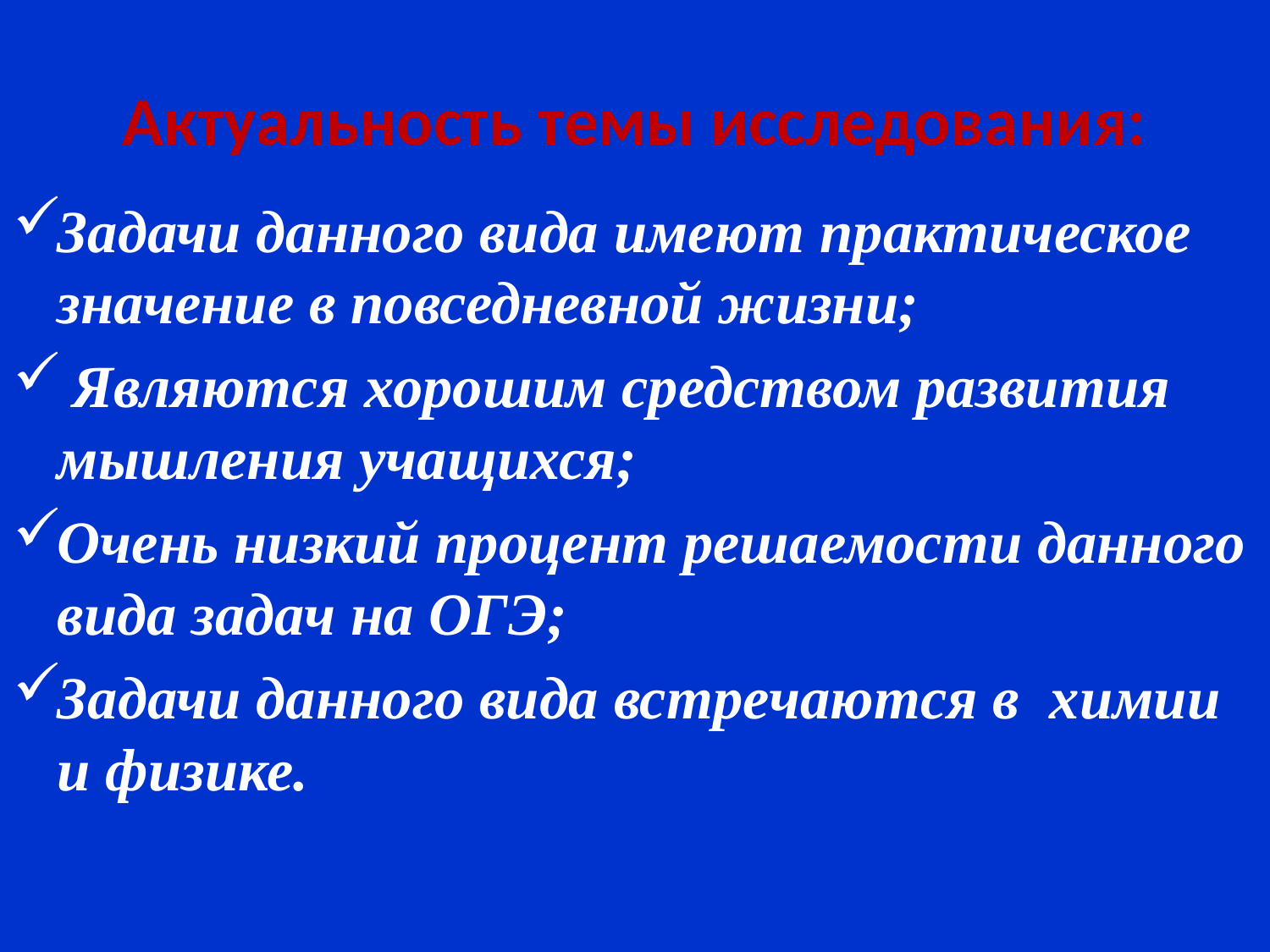

# Актуальность темы исследования:
Задачи данного вида имеют практическое значение в повседневной жизни;
 Являются хорошим средством развития мышления учащихся;
Очень низкий процент решаемости данного вида задач на ОГЭ;
Задачи данного вида встречаются в  химии и физике.